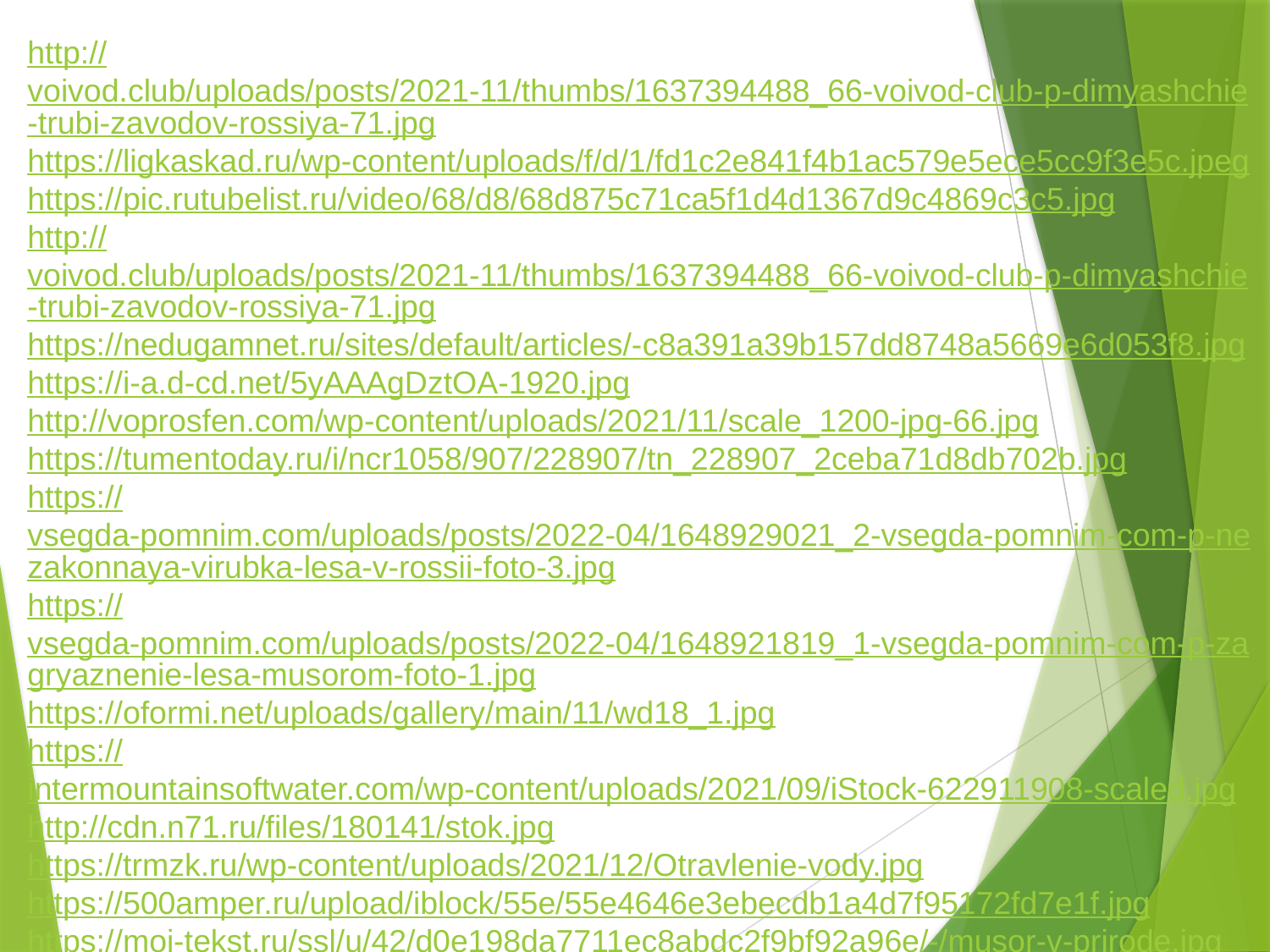

http://voivod.club/uploads/posts/2021-11/thumbs/1637394488_66-voivod-club-p-dimyashchie-trubi-zavodov-rossiya-71.jpg
https://ligkaskad.ru/wp-content/uploads/f/d/1/fd1c2e841f4b1ac579e5ece5cc9f3e5c.jpeg
https://pic.rutubelist.ru/video/68/d8/68d875c71ca5f1d4d1367d9c4869c3c5.jpg
http://voivod.club/uploads/posts/2021-11/thumbs/1637394488_66-voivod-club-p-dimyashchie-trubi-zavodov-rossiya-71.jpg
https://nedugamnet.ru/sites/default/articles/-c8a391a39b157dd8748a5669e6d053f8.jpg
https://i-a.d-cd.net/5yAAAgDztOA-1920.jpg
http://voprosfen.com/wp-content/uploads/2021/11/scale_1200-jpg-66.jpg
https://tumentoday.ru/i/ncr1058/907/228907/tn_228907_2ceba71d8db702b.jpg
https://vsegda-pomnim.com/uploads/posts/2022-04/1648929021_2-vsegda-pomnim-com-p-nezakonnaya-virubka-lesa-v-rossii-foto-3.jpg
https://vsegda-pomnim.com/uploads/posts/2022-04/1648921819_1-vsegda-pomnim-com-p-zagryaznenie-lesa-musorom-foto-1.jpg
https://oformi.net/uploads/gallery/main/11/wd18_1.jpg
https://intermountainsoftwater.com/wp-content/uploads/2021/09/iStock-622911908-scaled.jpg
http://cdn.n71.ru/files/180141/stok.jpg
https://trmzk.ru/wp-content/uploads/2021/12/Otravlenie-vody.jpg
https://500amper.ru/upload/iblock/55e/55e4646e3ebecdb1a4d7f95172fd7e1f.jpg
https://moj-tekst.ru/ssl/u/42/d0e198da7711ec8abdc2f9bf92a96e/-/musor-v-prirode.jpg
https://topreplica.ru/wp-content/uploads/42fe01c6d6c757990a2ac9cd351ac749.jpg
https://otzomir.com/wp-content/uploads/2020/03/Bez-imeni-2-57_14298_1.jpg